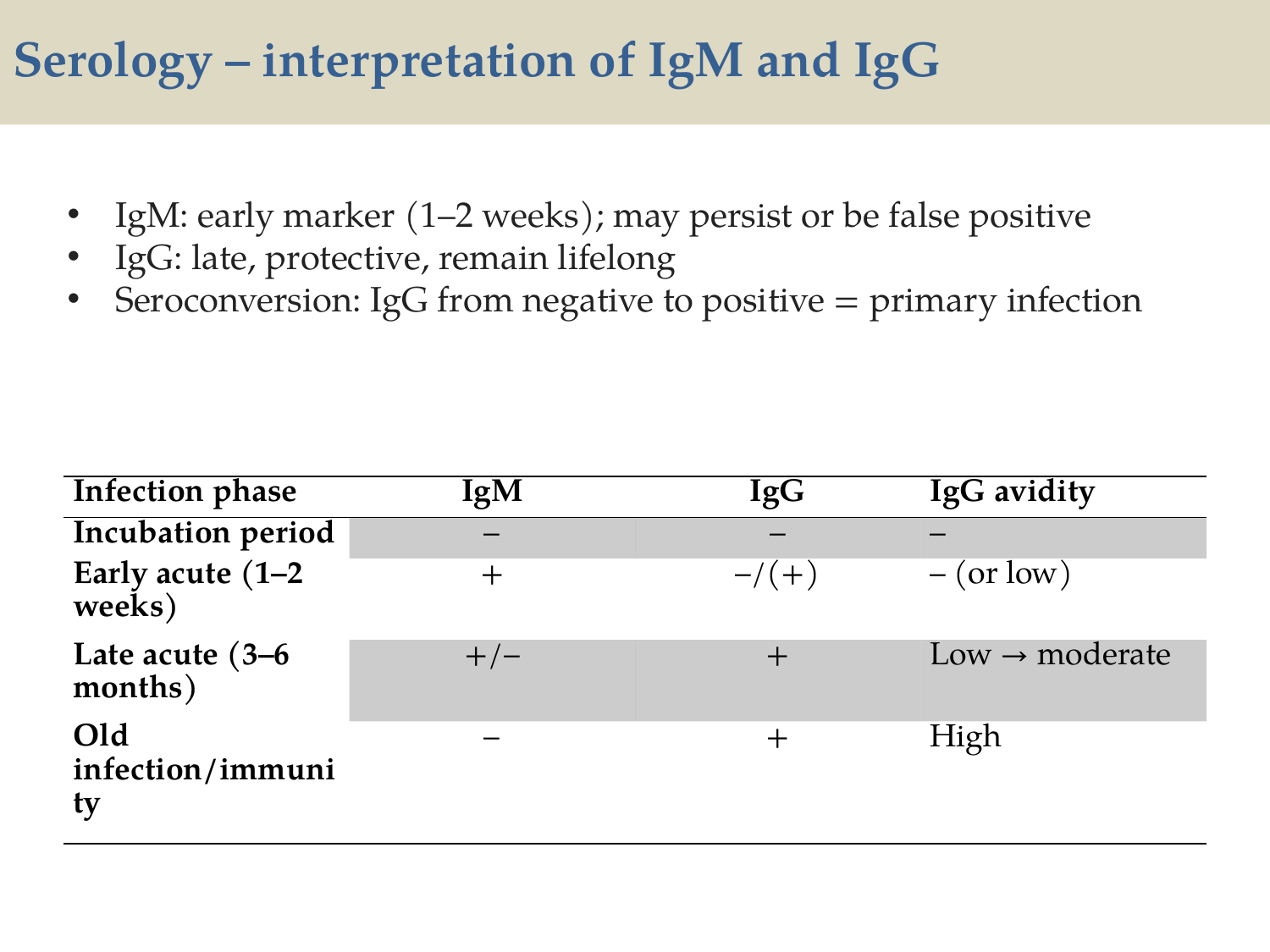

# Serology – interpretation of IgM and IgG
IgM: early marker (1–2 weeks); may persist or be false positive
IgG: late, protective, remain lifelong
Seroconversion: IgG from negative to positive = primary infection

| Infection phase | IgM | IgG | IgG avidity |
| --- | --- | --- | --- |
| Incubation period | – | – | – |
| Early acute (1–2 weeks) | + | –/(+) | – (or low) |
| Late acute (3–6 months) | +/– | + | Low → moderate |
| Old infection/immunity | – | + | High |